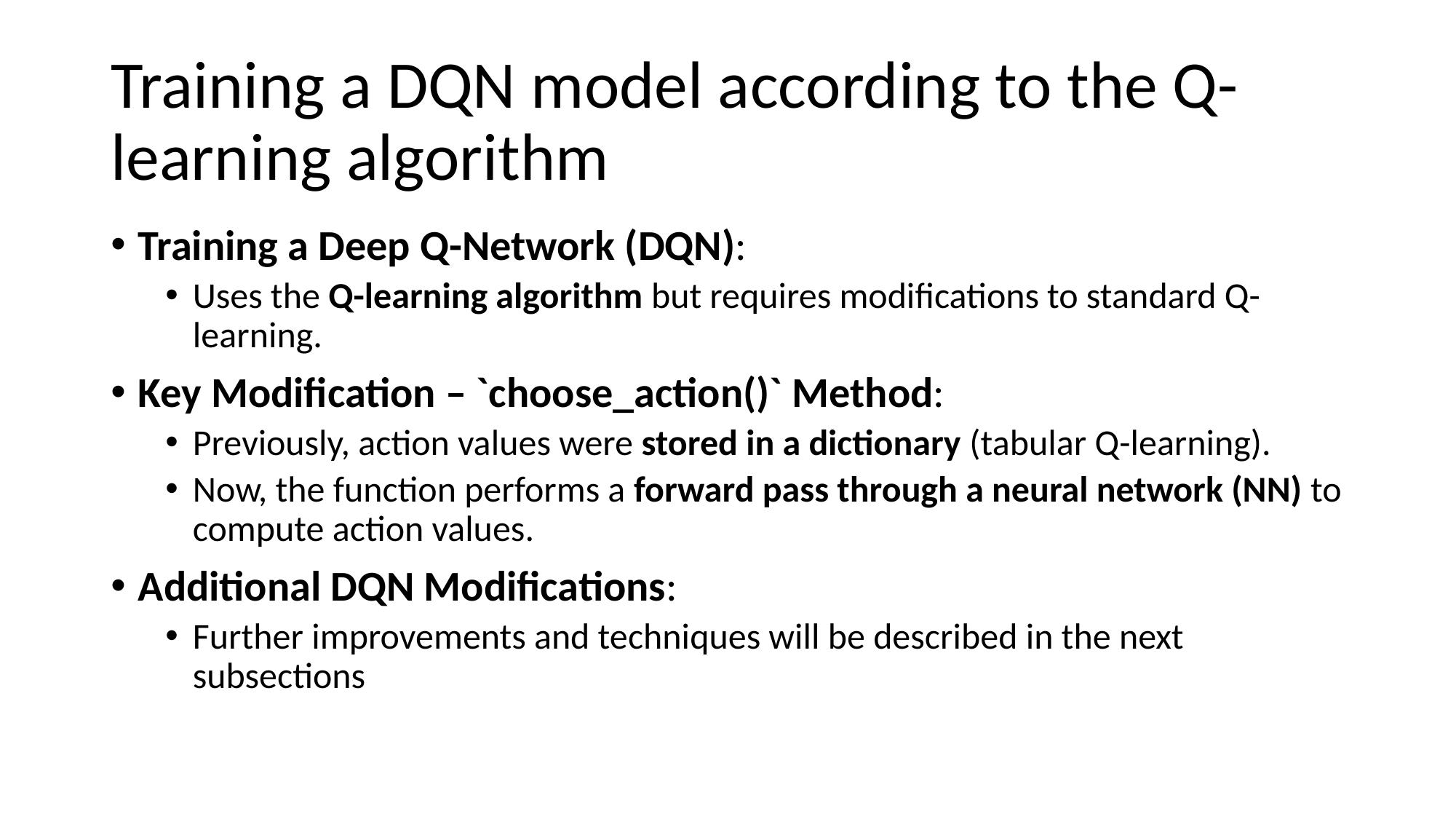

# Training a DQN model according to the Q-learning algorithm
Training a Deep Q-Network (DQN):
Uses the Q-learning algorithm but requires modifications to standard Q-learning.
Key Modification – `choose_action()` Method:
Previously, action values were stored in a dictionary (tabular Q-learning).
Now, the function performs a forward pass through a neural network (NN) to compute action values.
Additional DQN Modifications:
Further improvements and techniques will be described in the next subsections